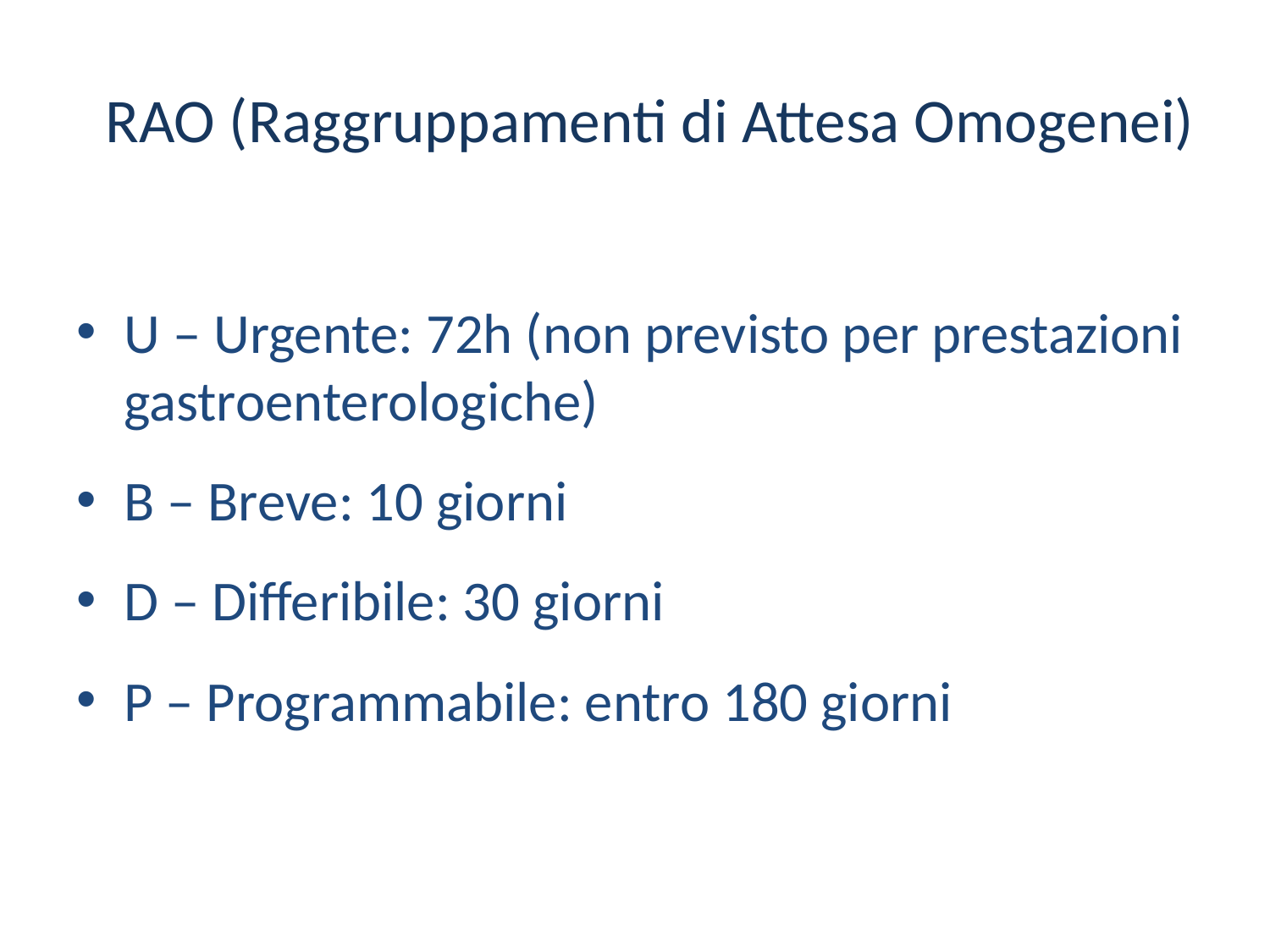

# RAO (Raggruppamenti di Attesa Omogenei)
U – Urgente: 72h (non previsto per prestazioni gastroenterologiche)
B – Breve: 10 giorni
D – Differibile: 30 giorni
P – Programmabile: entro 180 giorni